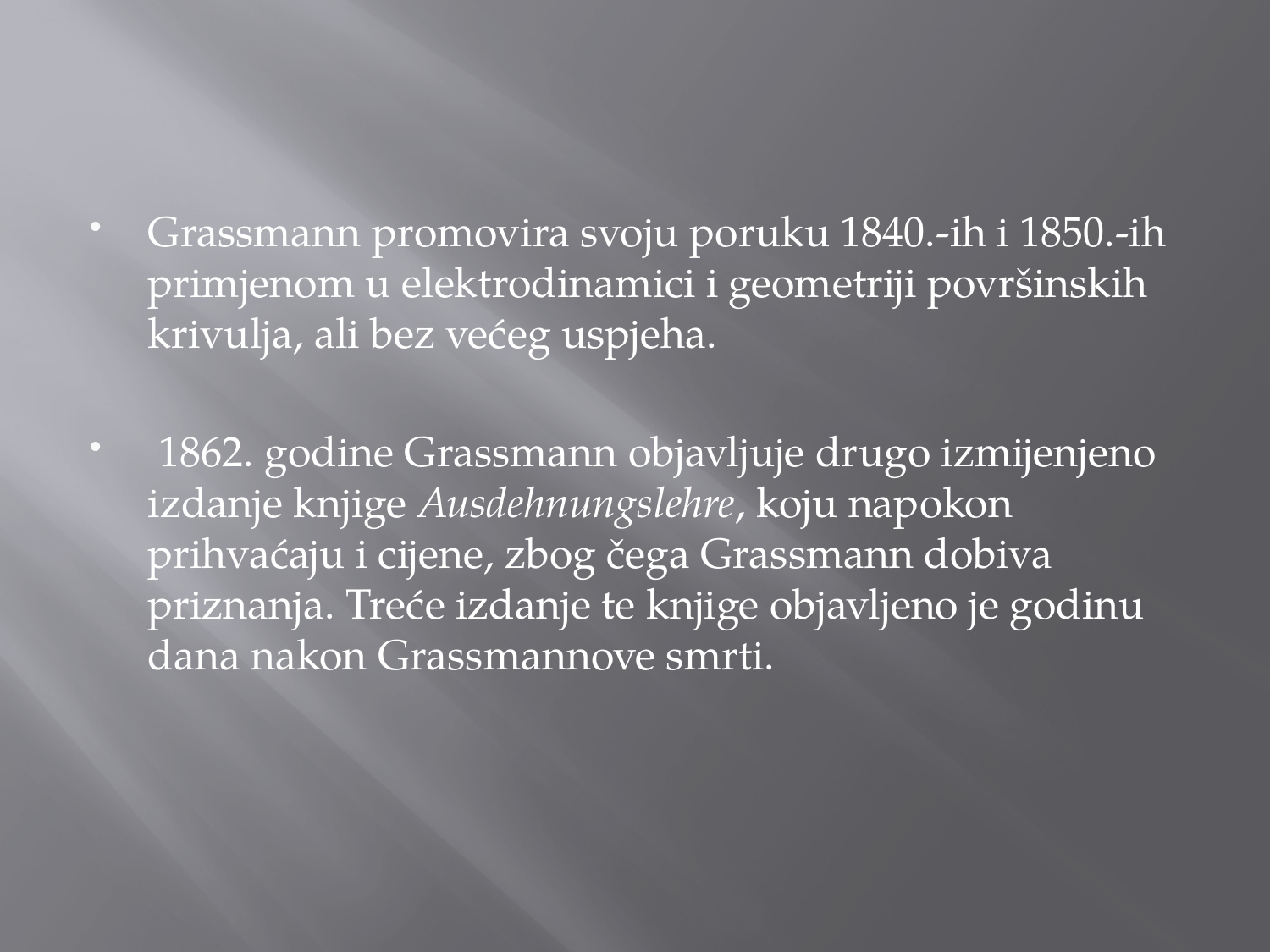

#
Grassmann promovira svoju poruku 1840.-ih i 1850.-ih primjenom u elektrodinamici i geometriji površinskih krivulja, ali bez većeg uspjeha.

 1862. godine Grassmann objavljuje drugo izmijenjeno izdanje knjige Ausdehnungslehre, koju napokon prihvaćaju i cijene, zbog čega Grassmann dobiva priznanja. Treće izdanje te knjige objavljeno je godinu dana nakon Grassmannove smrti.